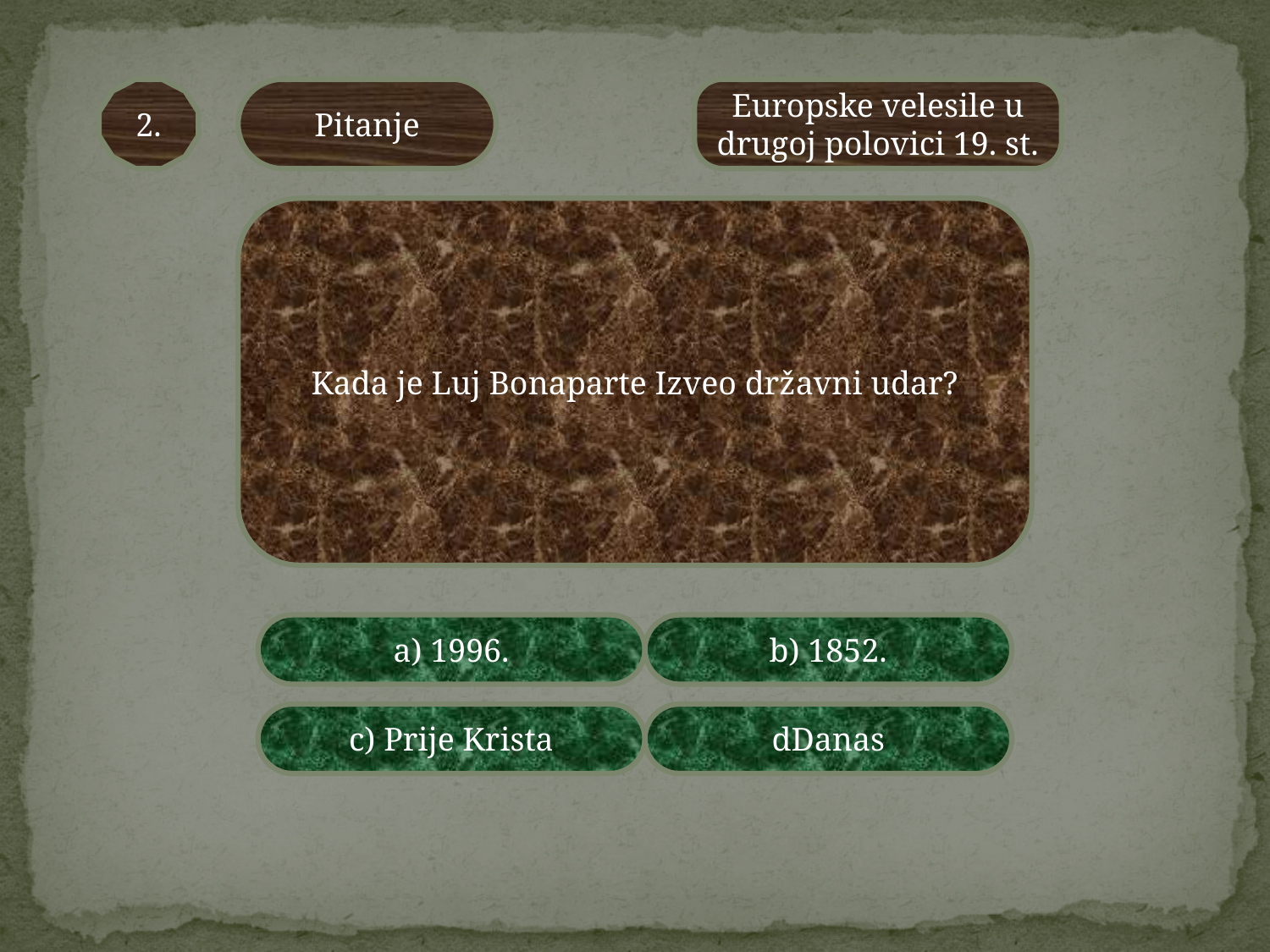

2.
Pitanje
Europske velesile u drugoj polovici 19. st.
Kada je Luj Bonaparte Izveo državni udar?
a) 1996.
b) 1852.
c) Prije Krista
dDanas